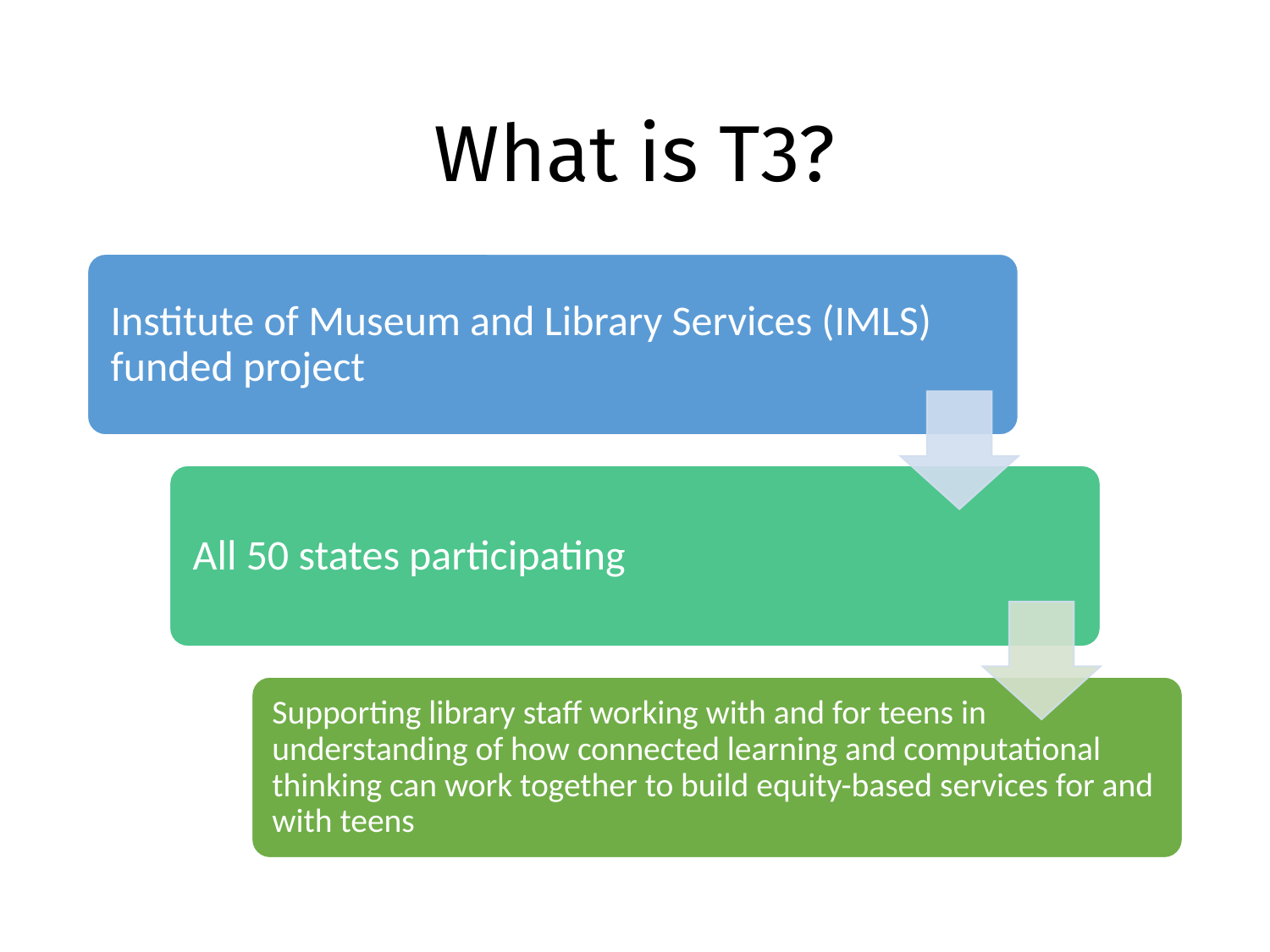

# What is T3?
Institute of Museum and Library Services (IMLS) funded project
All 50 states participating
Supporting library staff working with and for teens in understanding of how connected learning and computational thinking can work together to build equity-based services for and with teens